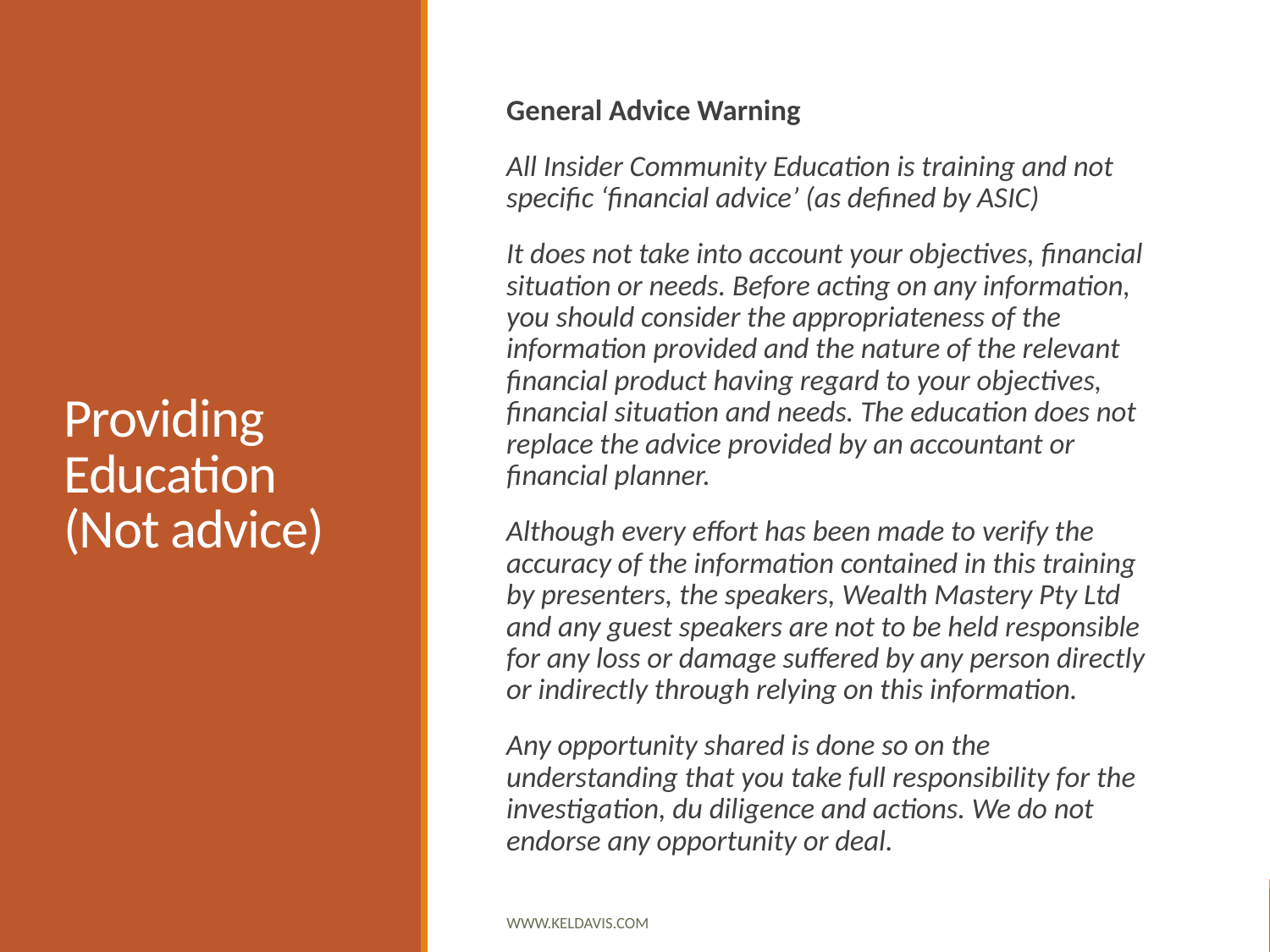

# Providing Education (Not advice)
General Advice Warning
All Insider Community Education is training and not specific ‘financial advice’ (as defined by ASIC)
It does not take into account your objectives, financial situation or needs. Before acting on any information, you should consider the appropriateness of the information provided and the nature of the relevant financial product having regard to your objectives, financial situation and needs. The education does not replace the advice provided by an accountant or financial planner.
Although every effort has been made to verify the accuracy of the information contained in this training by presenters, the speakers, Wealth Mastery Pty Ltd and any guest speakers are not to be held responsible for any loss or damage suffered by any person directly or indirectly through relying on this information.
Any opportunity shared is done so on the understanding that you take full responsibility for the investigation, du diligence and actions. We do not endorse any opportunity or deal.

www.keldavis.com